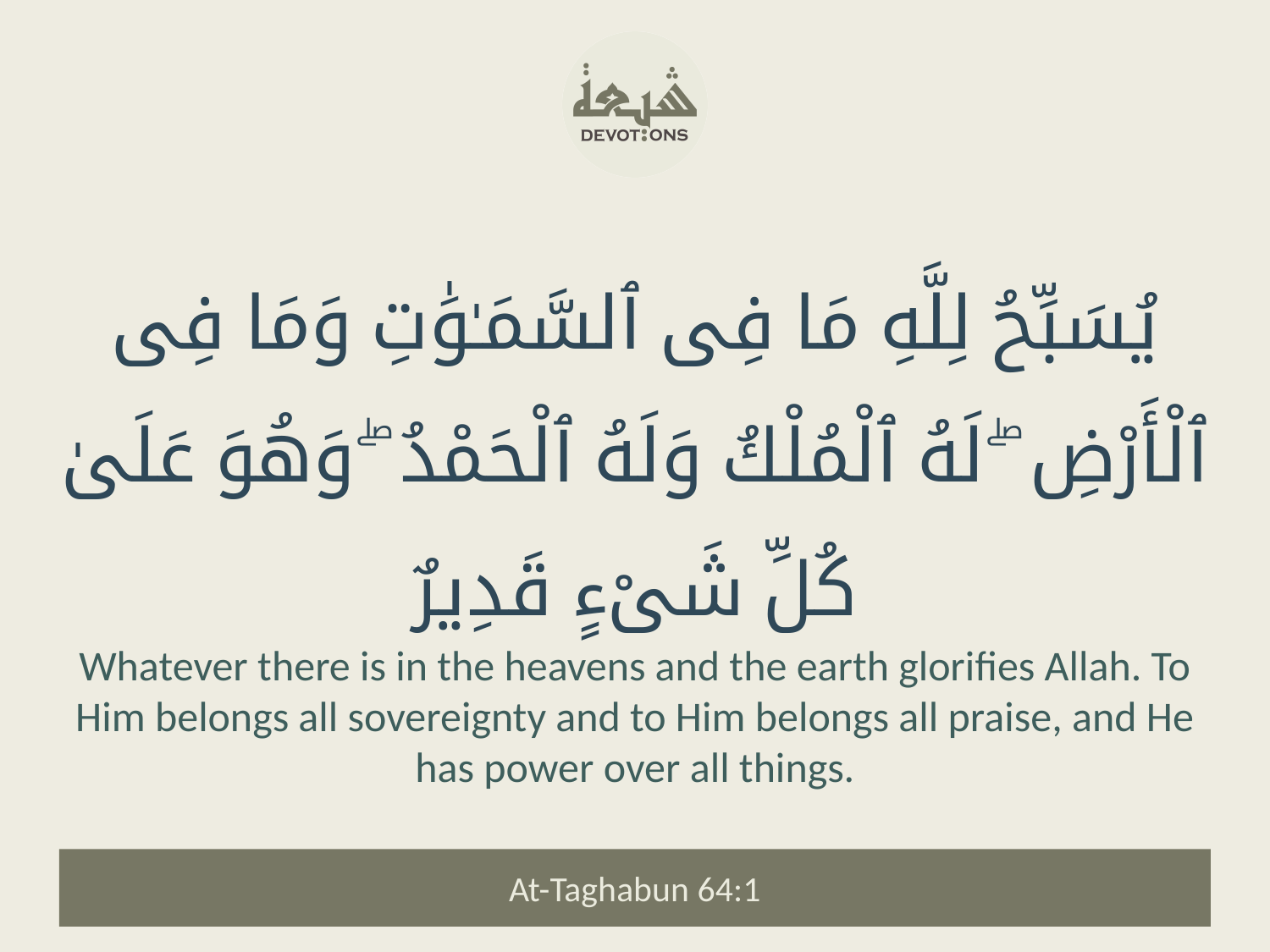

يُسَبِّحُ لِلَّهِ مَا فِى ٱلسَّمَـٰوَٰتِ وَمَا فِى ٱلْأَرْضِ ۖ لَهُ ٱلْمُلْكُ وَلَهُ ٱلْحَمْدُ ۖ وَهُوَ عَلَىٰ كُلِّ شَىْءٍ قَدِيرٌ
Whatever there is in the heavens and the earth glorifies Allah. To Him belongs all sovereignty and to Him belongs all praise, and He has power over all things.
At-Taghabun 64:1